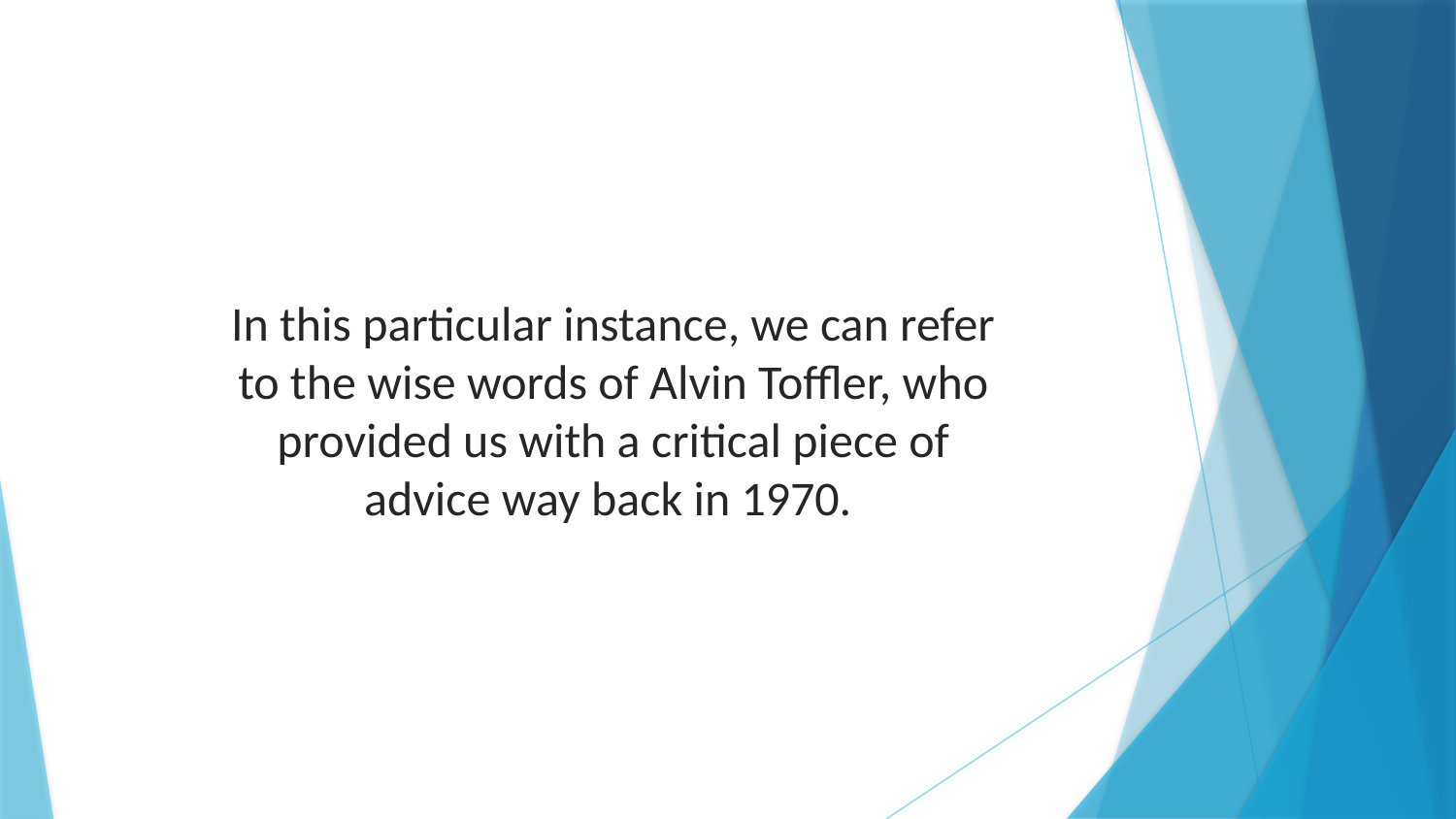

In this particular instance, we can refer to the wise words of Alvin Toffler, who provided us with a critical piece of advice way back in 1970.